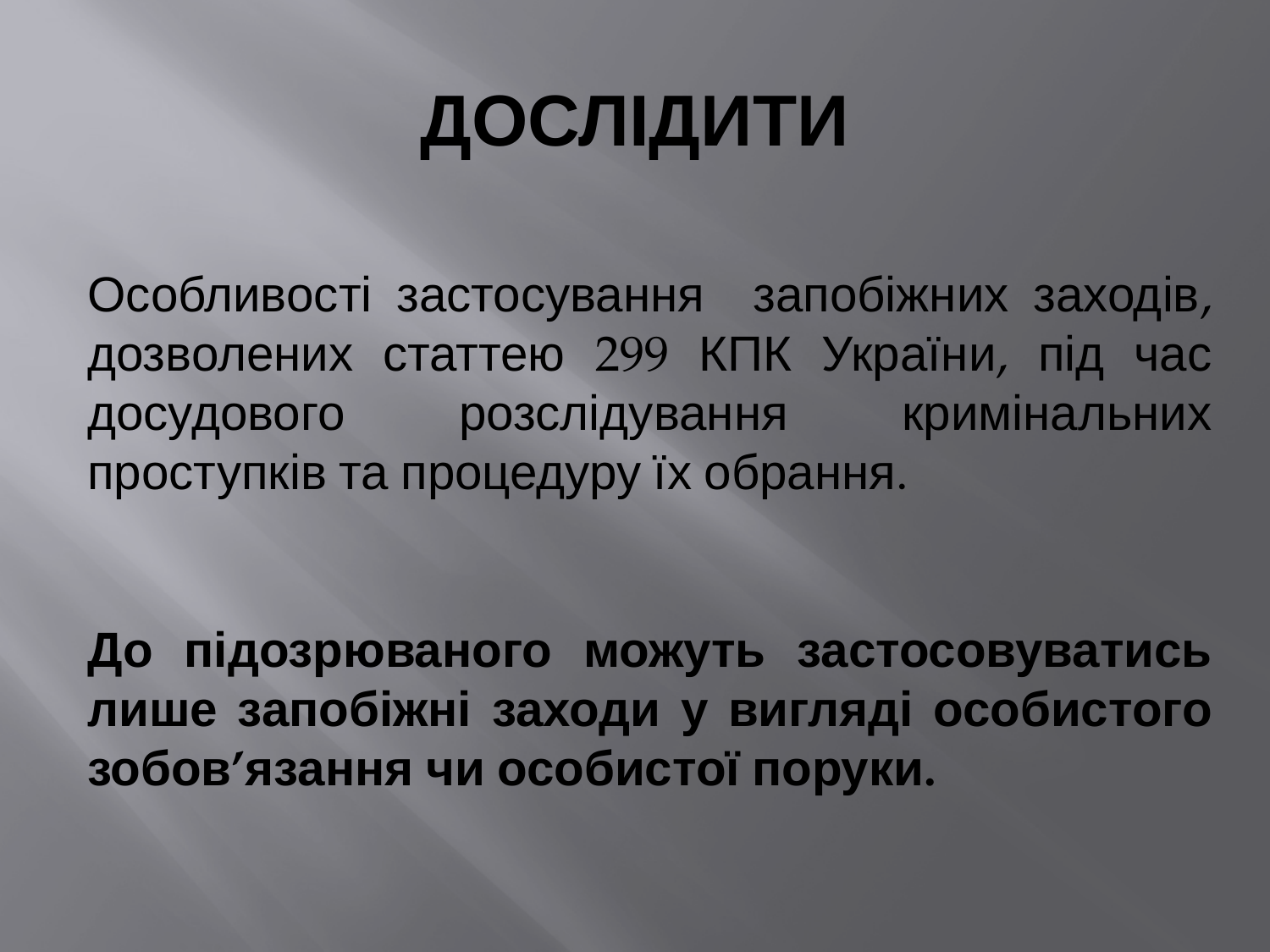

# ДОСЛІДИТИ

Особливості застосування  запобіжних заходів, дозволених статтею 299 КПК України, під час досудового розслідування кримінальних проступків та процедуру їх обрання.

До підозрюваного можуть застосовуватись лише запобіжні заходи у вигляді особистого зобов’язання чи особистої поруки.